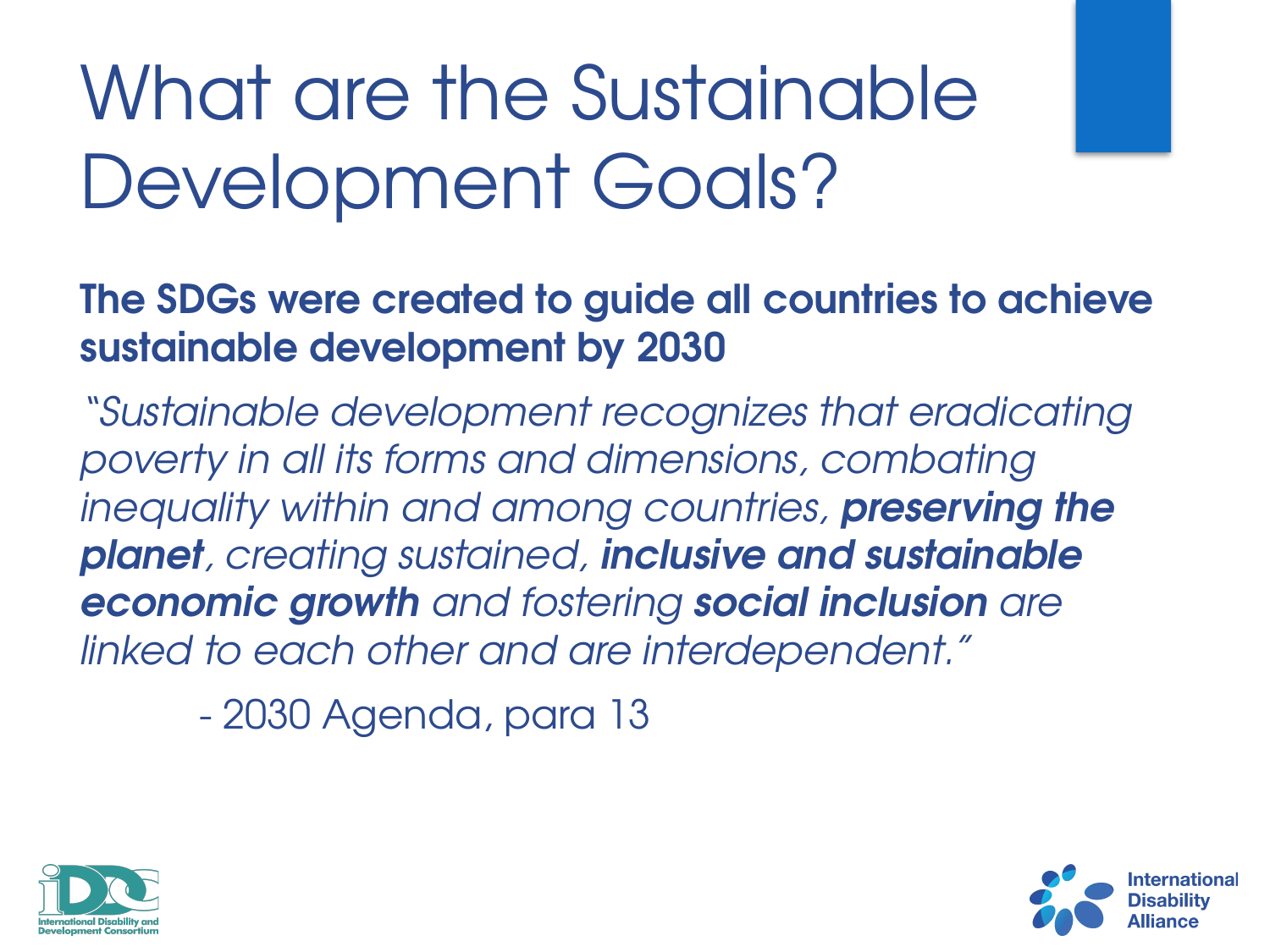

# What are the Sustainable Development Goals?
The SDGs were created to guide all countries to achieve sustainable development by 2030
“Sustainable development recognizes that eradicating poverty in all its forms and dimensions, combating inequality within and among countries, preserving the planet, creating sustained, inclusive and sustainable economic growth and fostering social inclusion are linked to each other and are interdependent.”
						- 2030 Agenda, para 13